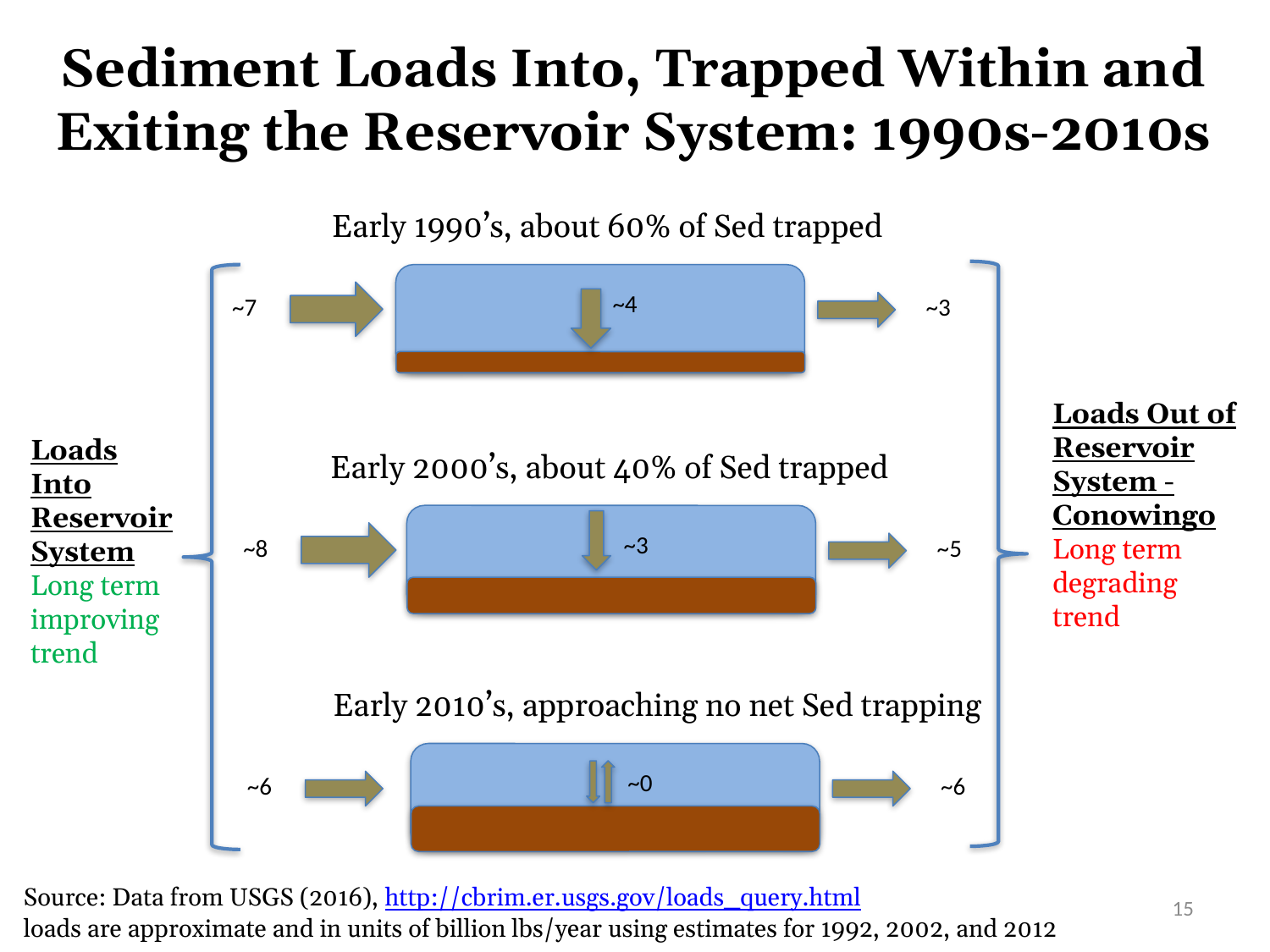

# Sediment Loads Into, Trapped Within and Exiting the Reservoir System: 1990s-2010s
Early 1990’s, about 60% of Sed trapped

~4
~7
~3

Loads Out of Reservoir System - Conowingo Long term degrading trend

Loads Into Reservoir System
Long term improving trend
Early 2000’s, about 40% of Sed trapped

~3
~8
~5

Early 2010’s, approaching no net Sed trapping

~0
~6
~6

Source: Data from USGS (2016), http://cbrim.er.usgs.gov/loads_query.html
loads are approximate and in units of billion lbs/year using estimates for 1992, 2002, and 2012
15